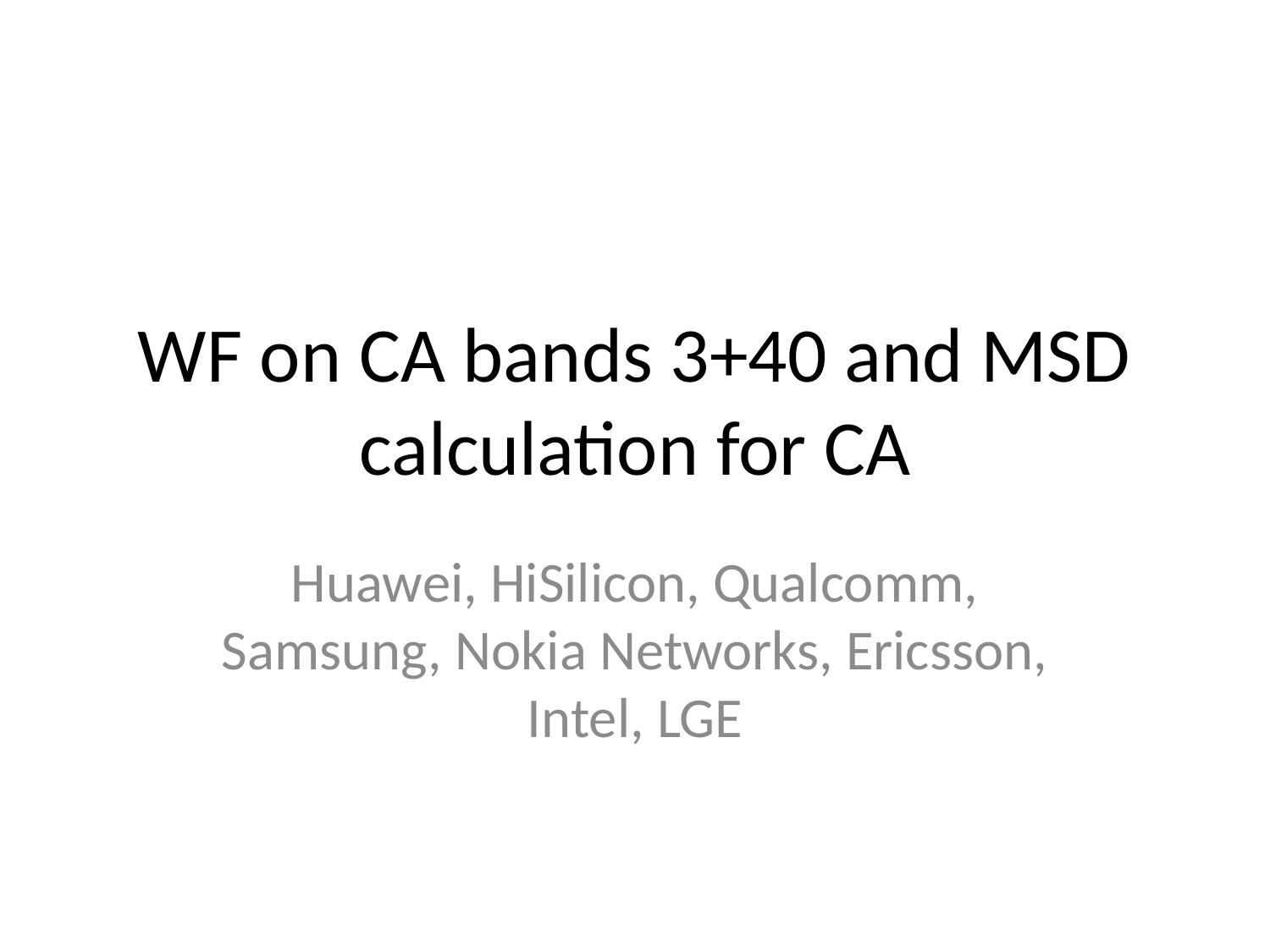

# WF on CA bands 3+40 and MSD calculation for CA
Huawei, HiSilicon, Qualcomm, Samsung, Nokia Networks, Ericsson, Intel, LGE